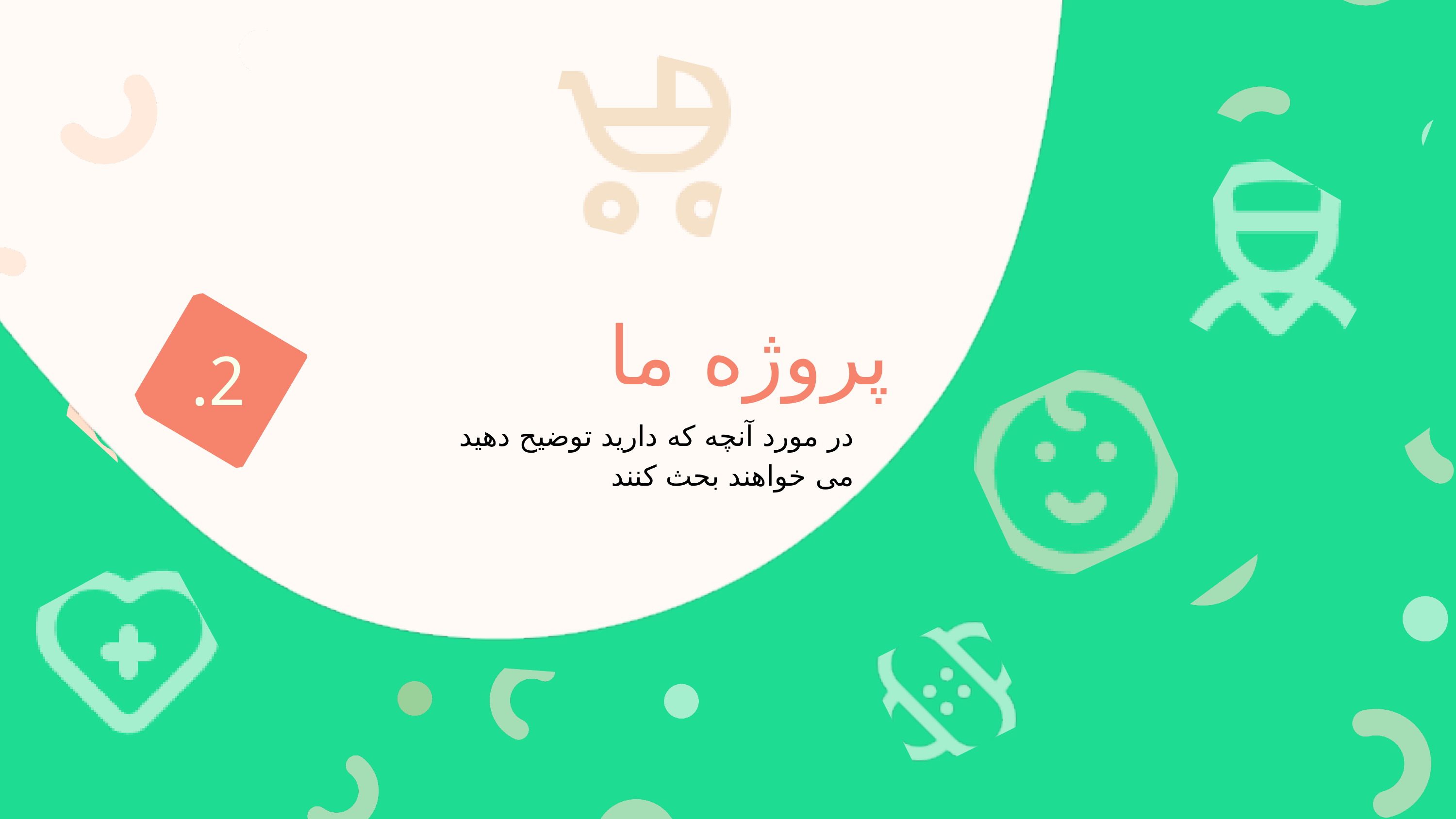

پروژه ما

2.
در مورد آنچه که دارید توضیح دهید
می خواهند بحث کنند